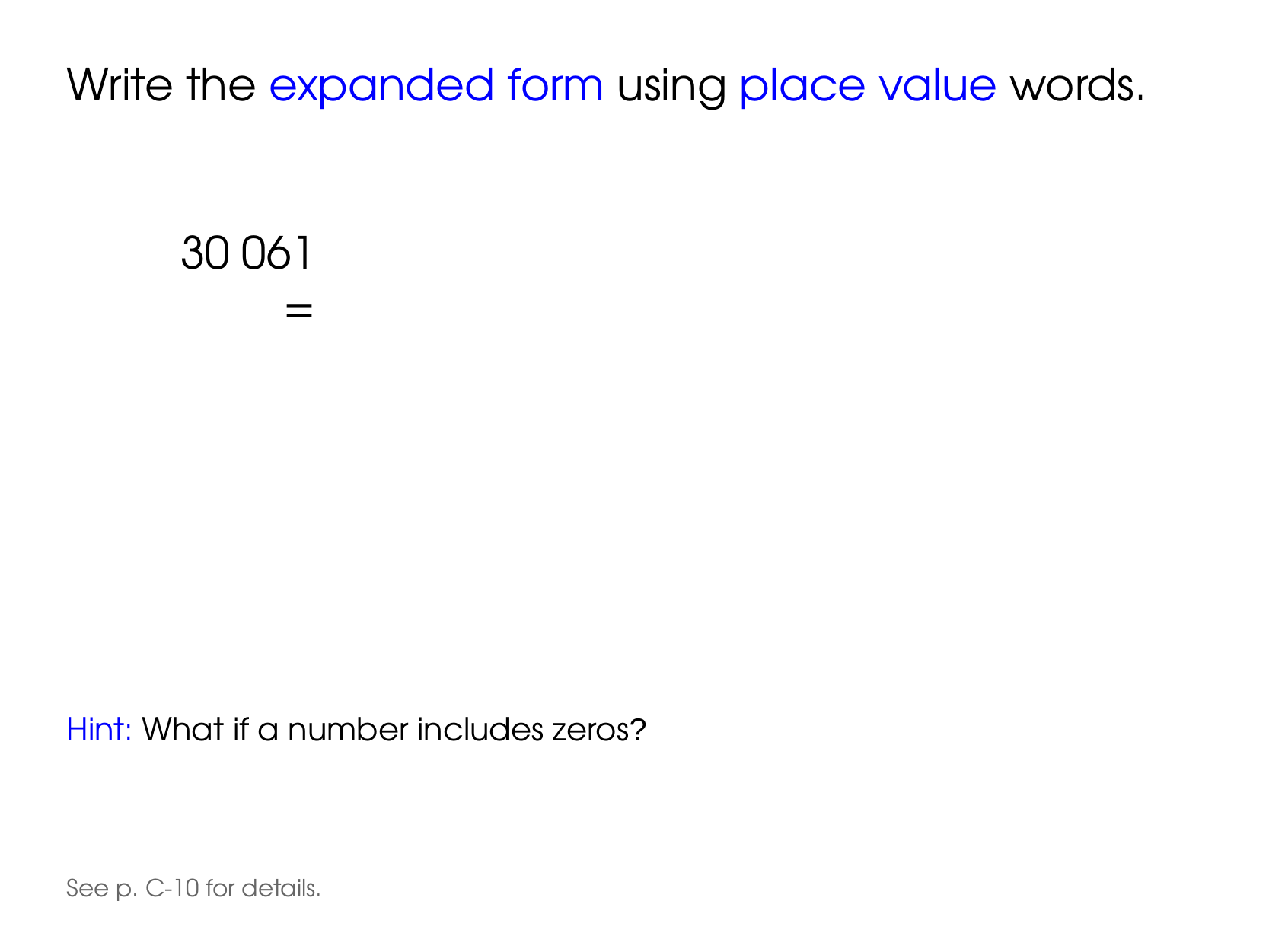

Write the expanded form using place value words.
30 061 =
Hint: What if a number includes zeros?
See p. C-10 for details.